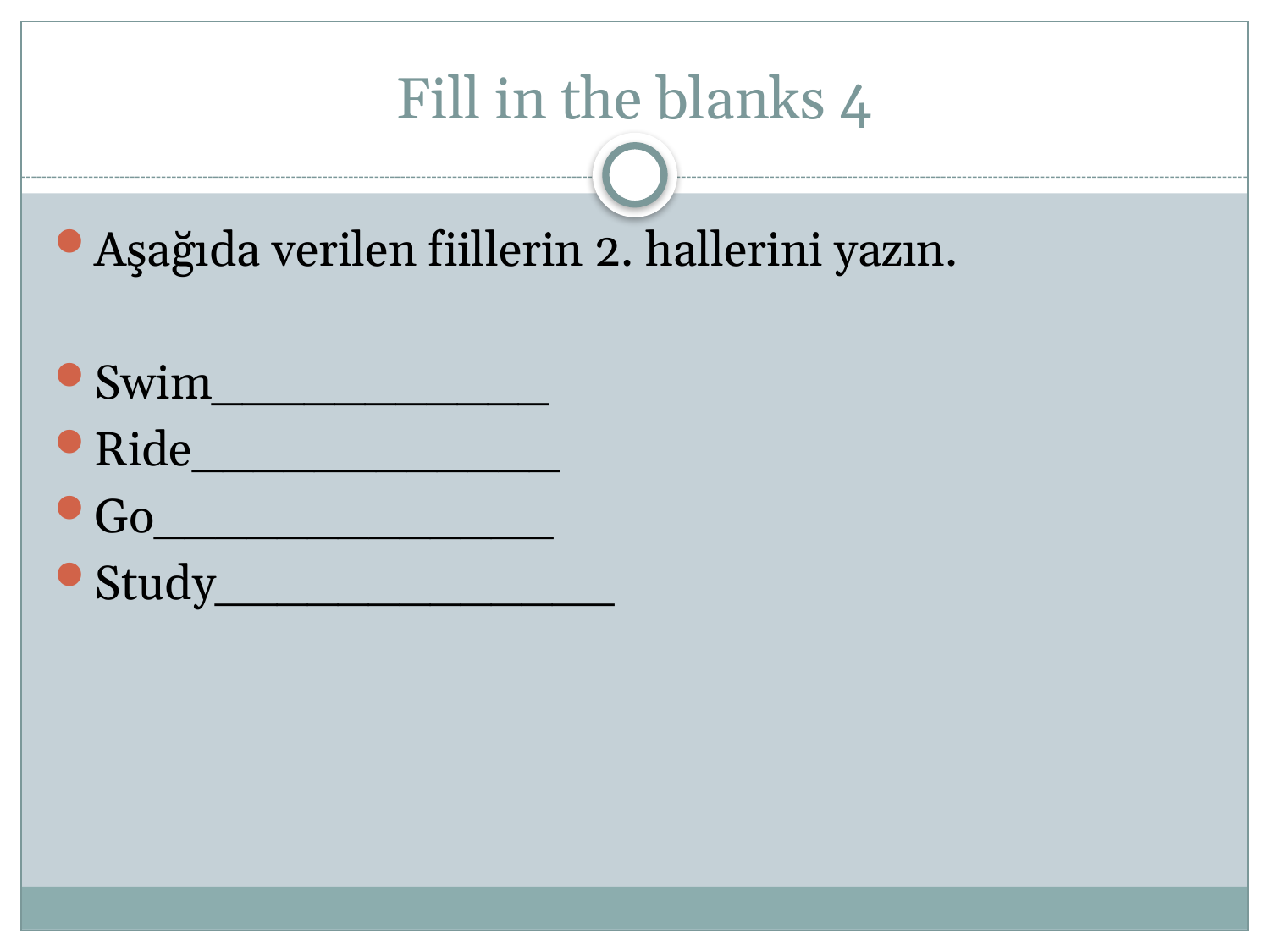

# Fill in the blanks 4
Aşağıda verilen fiillerin 2. hallerini yazın.

Swim___________
Ride____________
Go_____________
Study_____________